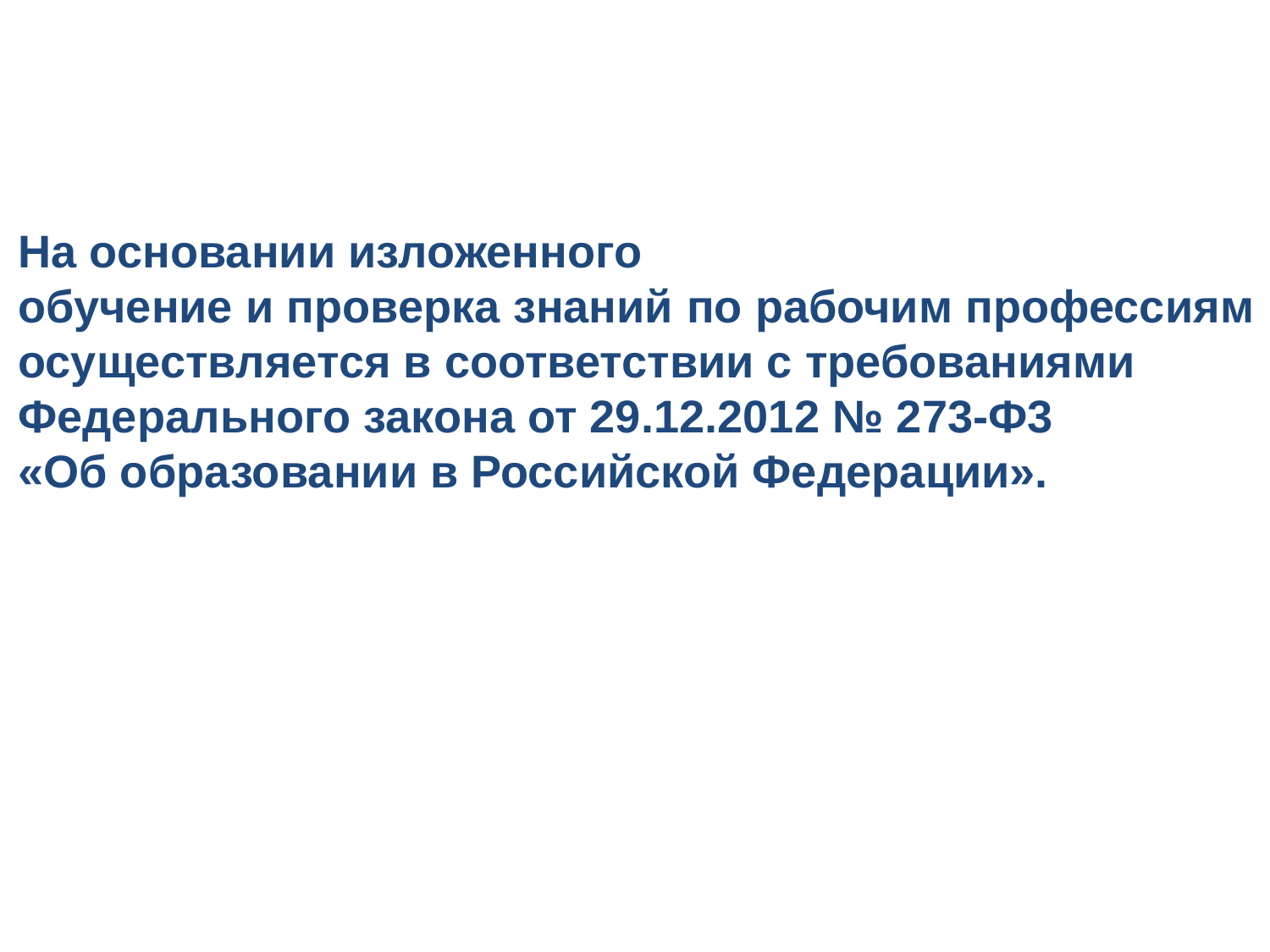

На основании изложенного
обучение и проверка знаний по рабочим профессиям
осуществляется в соответствии с требованиями
Федерального закона от 29.12.2012 № 273-Ф3
«Об образовании в Российской Федерации».